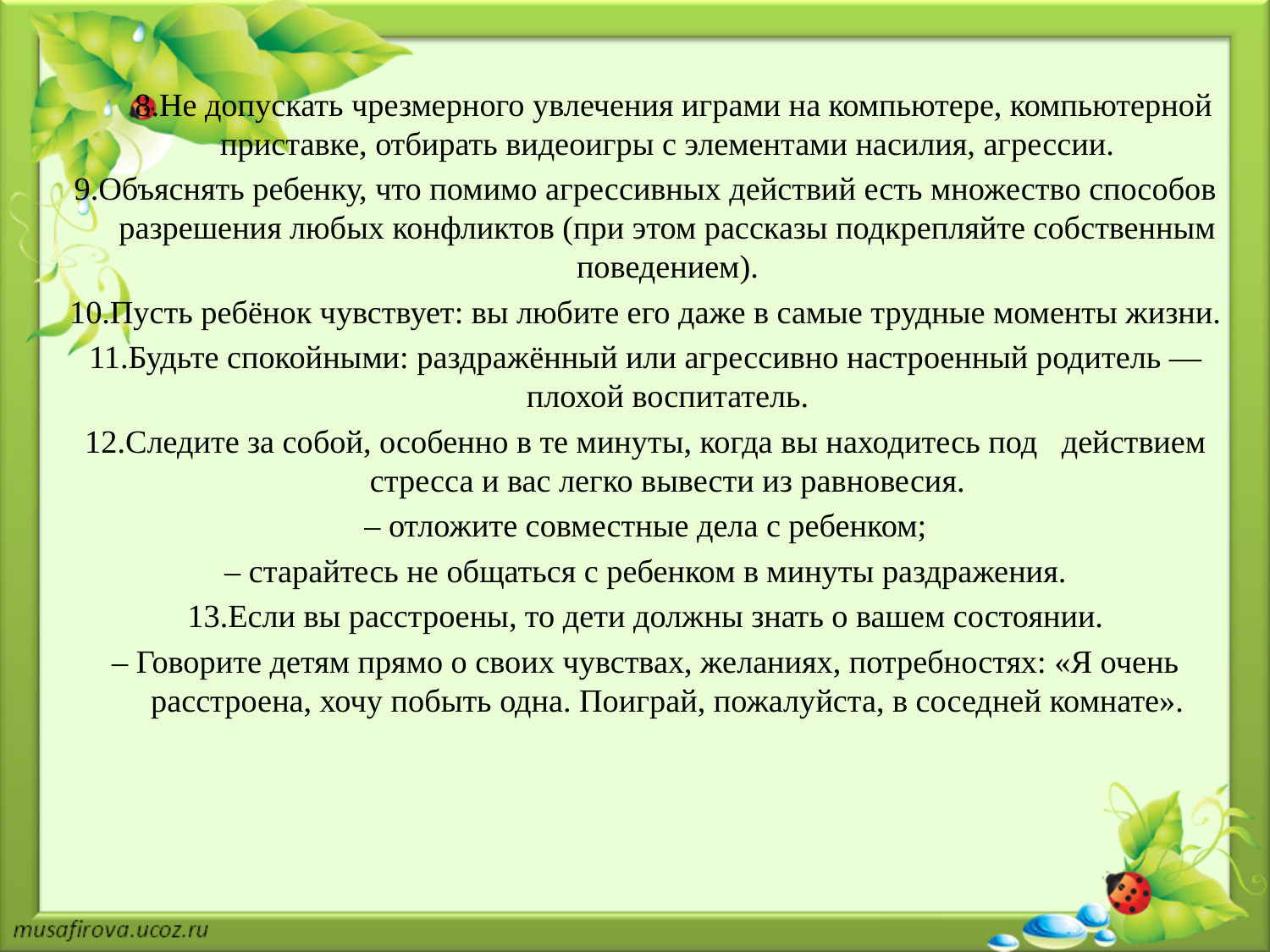

8.Не допускать чрезмерного увлечения играми на компьютере, компьютерной приставке, отбирать видеоигры с элементами насилия, агрессии.
9.Объяснять ребенку, что помимо агрессивных действий есть множество способов разрешения любых конфликтов (при этом рассказы подкрепляйте собственным поведением).
10.Пусть ребёнок чувствует: вы любите его даже в самые трудные моменты жизни.
11.Будьте спокойными: раздражённый или агрессивно настроенный родитель — плохой воспитатель.
12.Следите за собой, особенно в те минуты, когда вы находитесь под   действием стресса и вас легко вывести из равновесия.
– отложите совместные дела с ребенком;
– старайтесь не общаться с ребенком в минуты раздражения.
13.Если вы расстроены, то дети должны знать о вашем состоянии.
– Говорите детям прямо о своих чувствах, желаниях, потребностях: «Я очень расстроена, хочу побыть одна. Поиграй, пожалуйста, в соседней комнате».